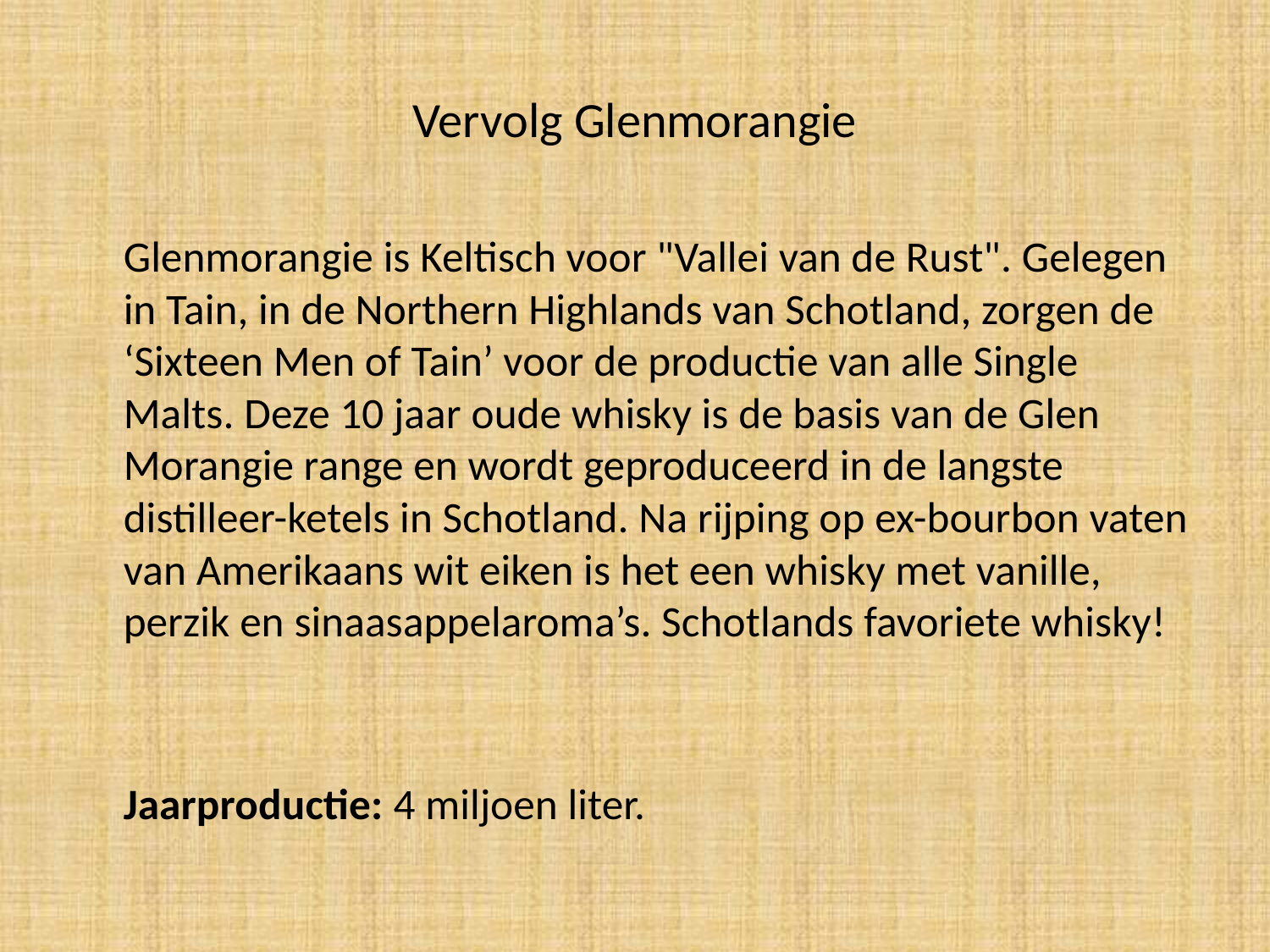

# Vervolg Glenmorangie
	Glenmorangie is Keltisch voor "Vallei van de Rust". Gelegen in Tain, in de Northern Highlands van Schotland, zorgen de ‘Sixteen Men of Tain’ voor de productie van alle Single Malts. Deze 10 jaar oude whisky is de basis van de Glen Morangie range en wordt geproduceerd in de langste distilleer-ketels in Schotland. Na rijping op ex-bourbon vaten van Amerikaans wit eiken is het een whisky met vanille, perzik en sinaasappelaroma’s. Schotlands favoriete whisky!

	Jaarproductie: 4 miljoen liter.